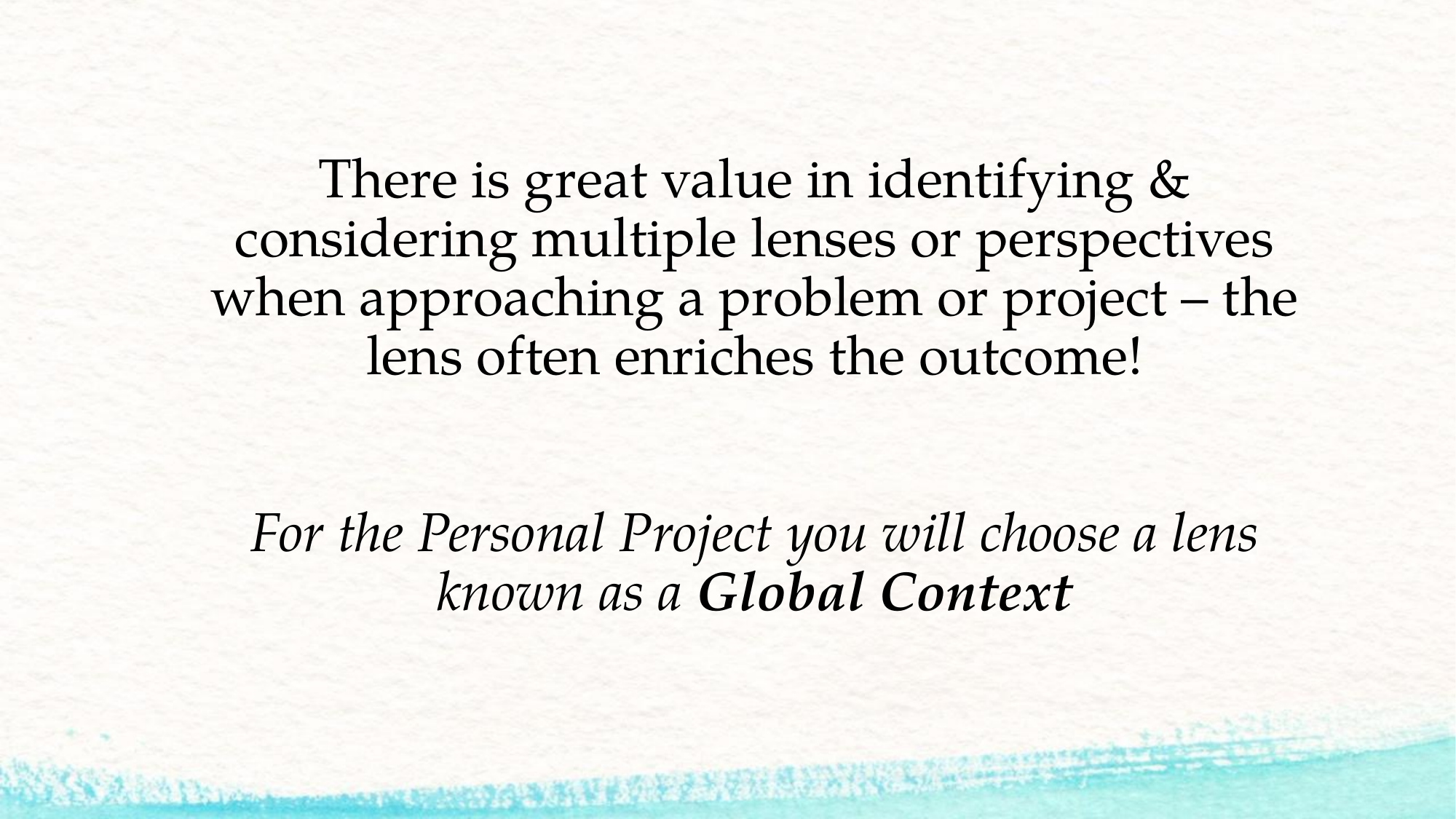

# There is great value in identifying & considering multiple lenses or perspectives when approaching a problem or project – the lens often enriches the outcome! For the Personal Project you will choose a lens known as a Global Context